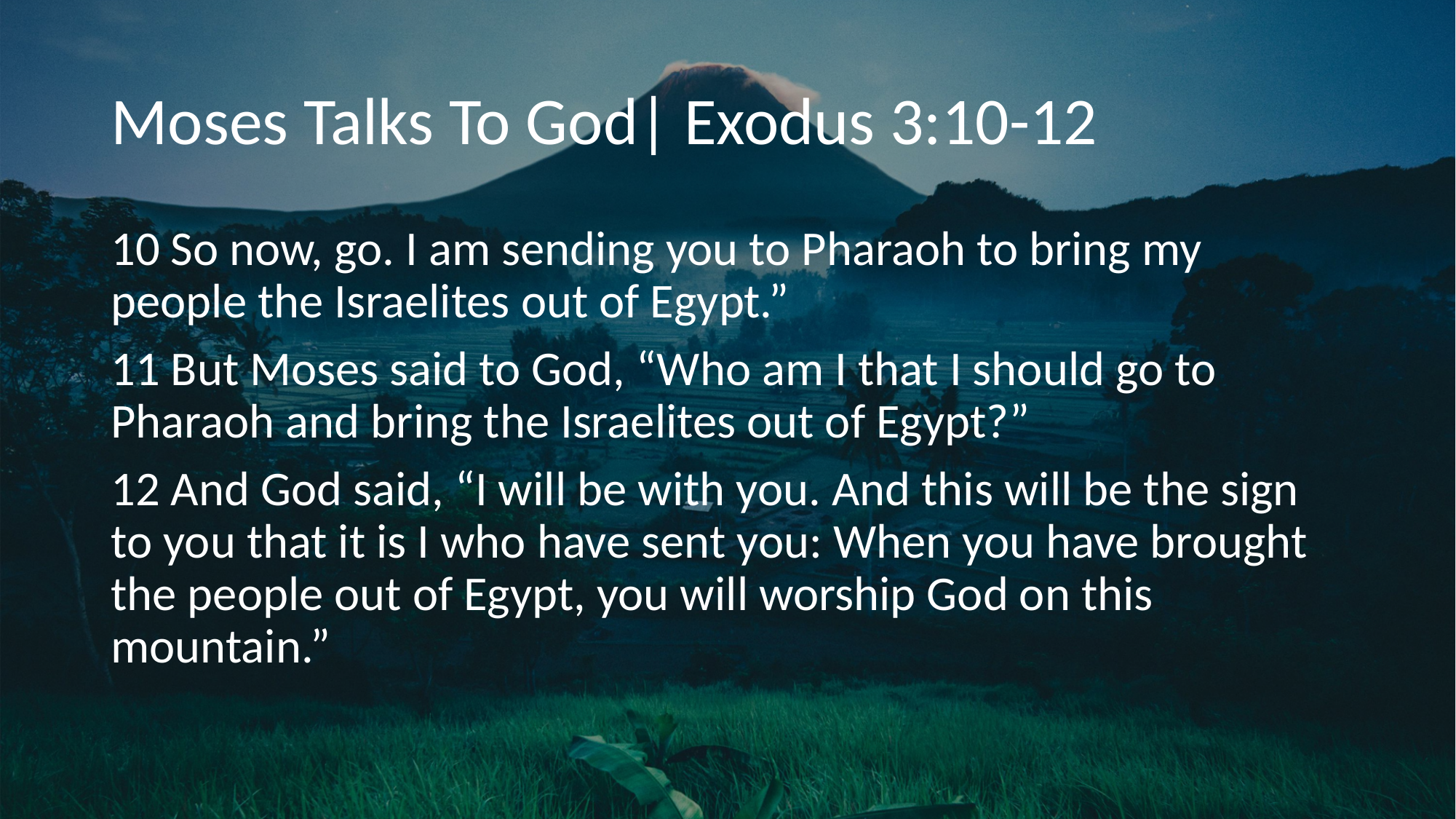

# Moses Talks To God| Exodus 3:10-12
10 So now, go. I am sending you to Pharaoh to bring my people the Israelites out of Egypt.”
11 But Moses said to God, “Who am I that I should go to Pharaoh and bring the Israelites out of Egypt?”
12 And God said, “I will be with you. And this will be the sign to you that it is I who have sent you: When you have brought the people out of Egypt, you will worship God on this mountain.”